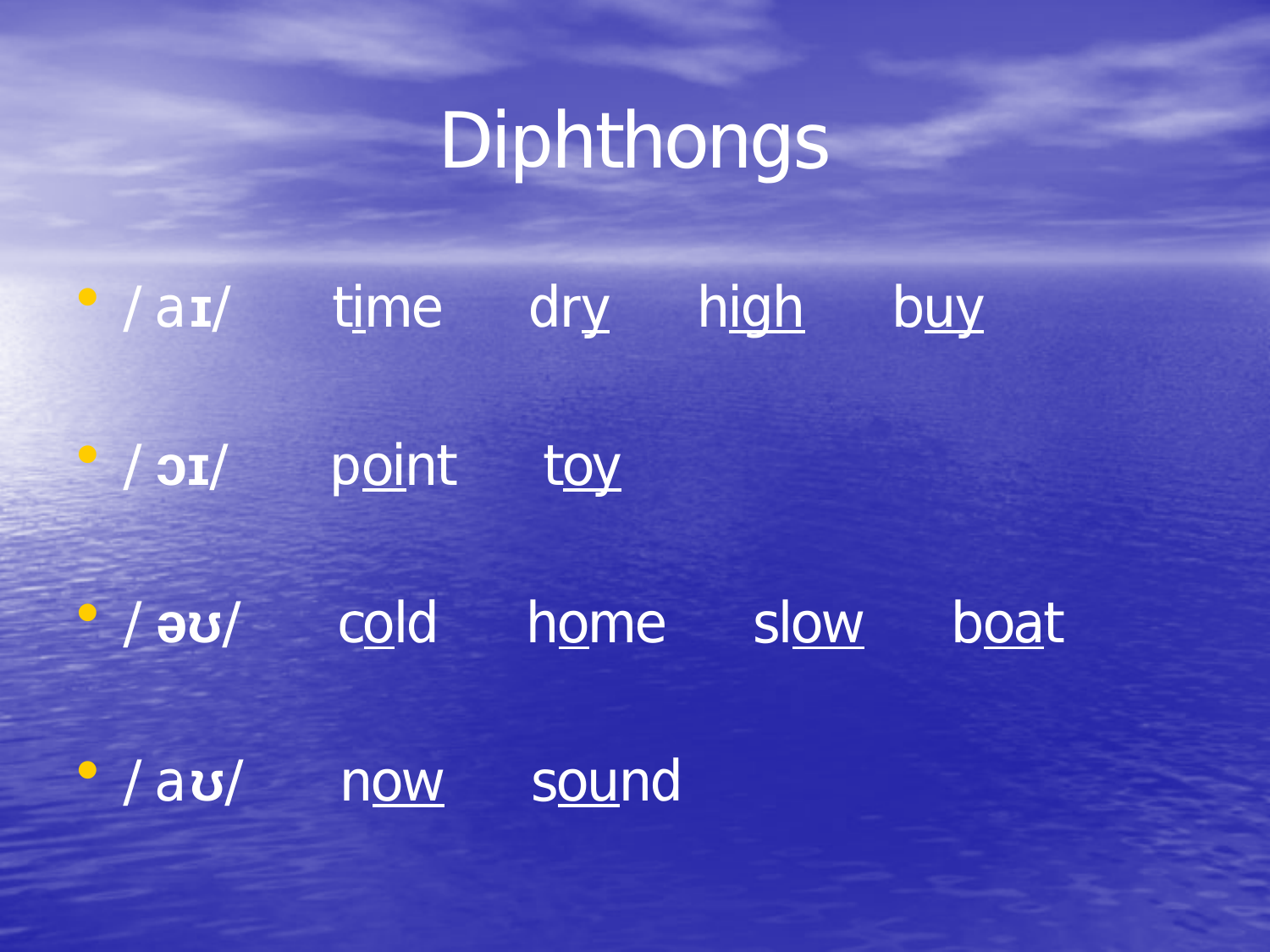

# Diphthongs
/aɪ/     time     dry     high     buy

/ɔɪ/     point     toy

/əʊ/     cold     home     slow     boat

/aʊ/     now     sound